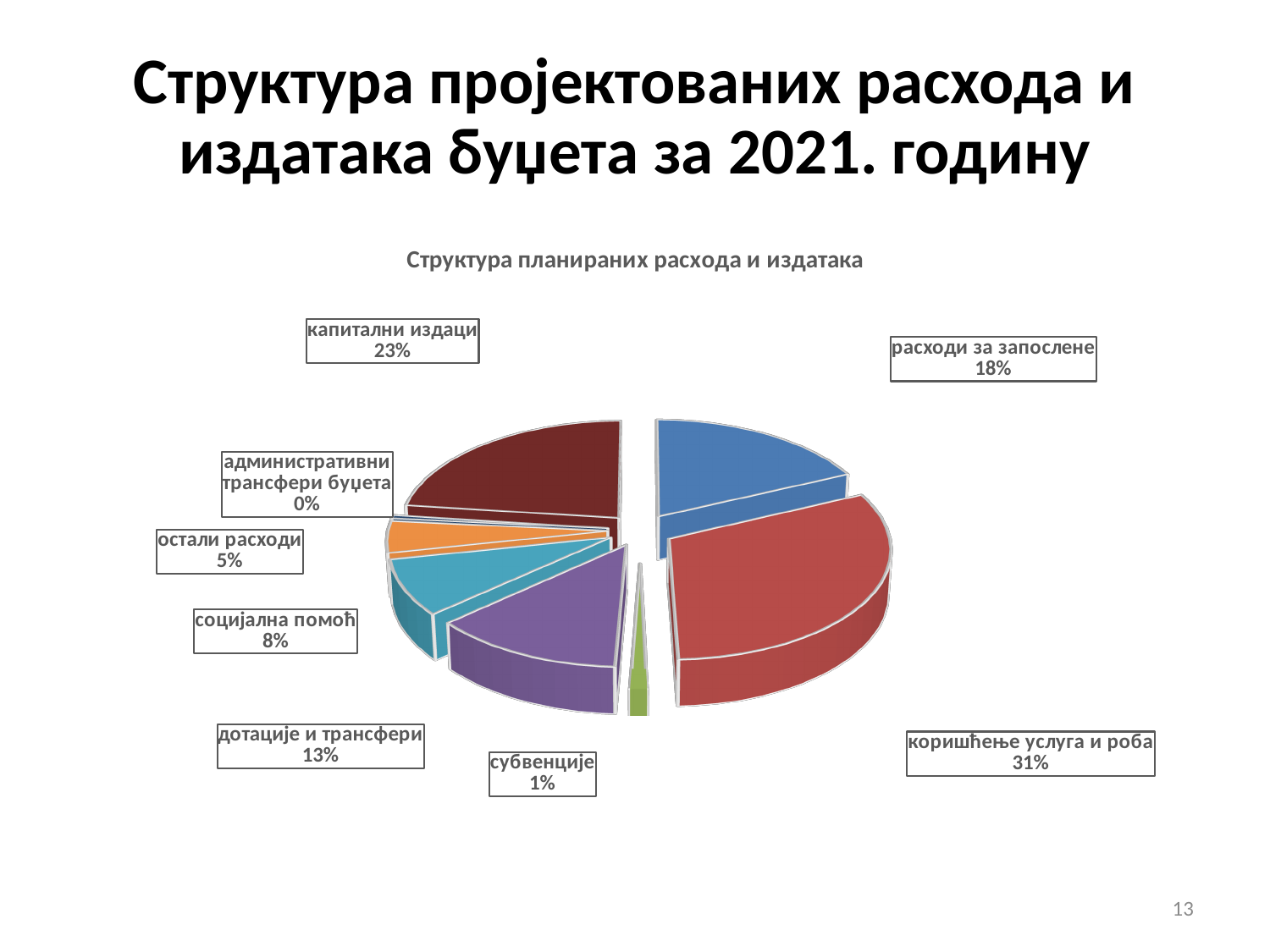

# Структура пројектованих расхода и издатака буџета за 2021. годину

[unsupported chart]

13